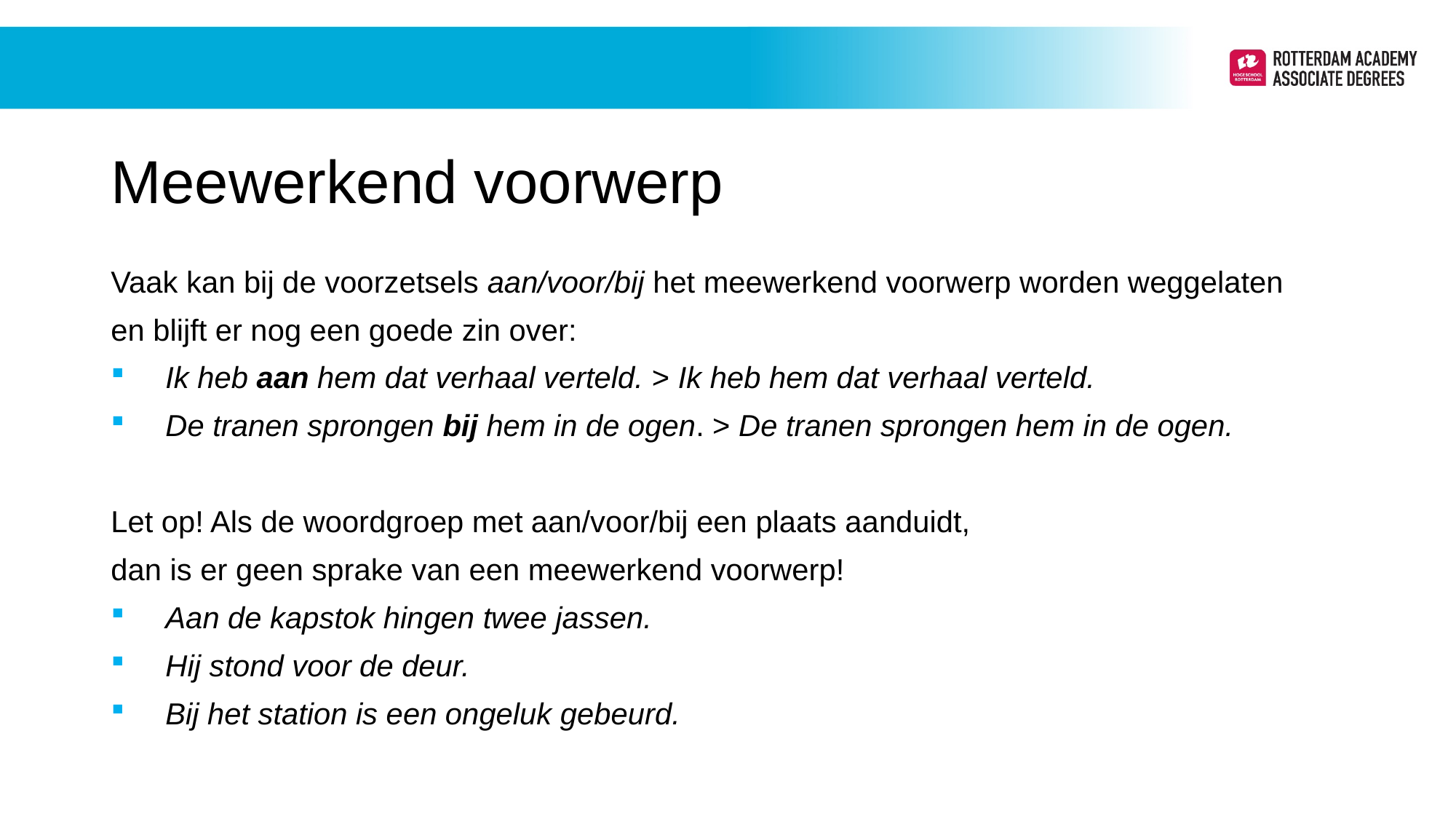

# Meewerkend voorwerp
Vaak kan bij de voorzetsels aan/voor/bij het meewerkend voorwerp worden weggelaten
en blijft er nog een goede zin over:
Ik heb aan hem dat verhaal verteld. > Ik heb hem dat verhaal verteld.
De tranen sprongen bij hem in de ogen. > De tranen sprongen hem in de ogen.

Let op! Als de woordgroep met aan/voor/bij een plaats aanduidt,
dan is er geen sprake van een meewerkend voorwerp!
Aan de kapstok hingen twee jassen.
Hij stond voor de deur.
Bij het station is een ongeluk gebeurd.